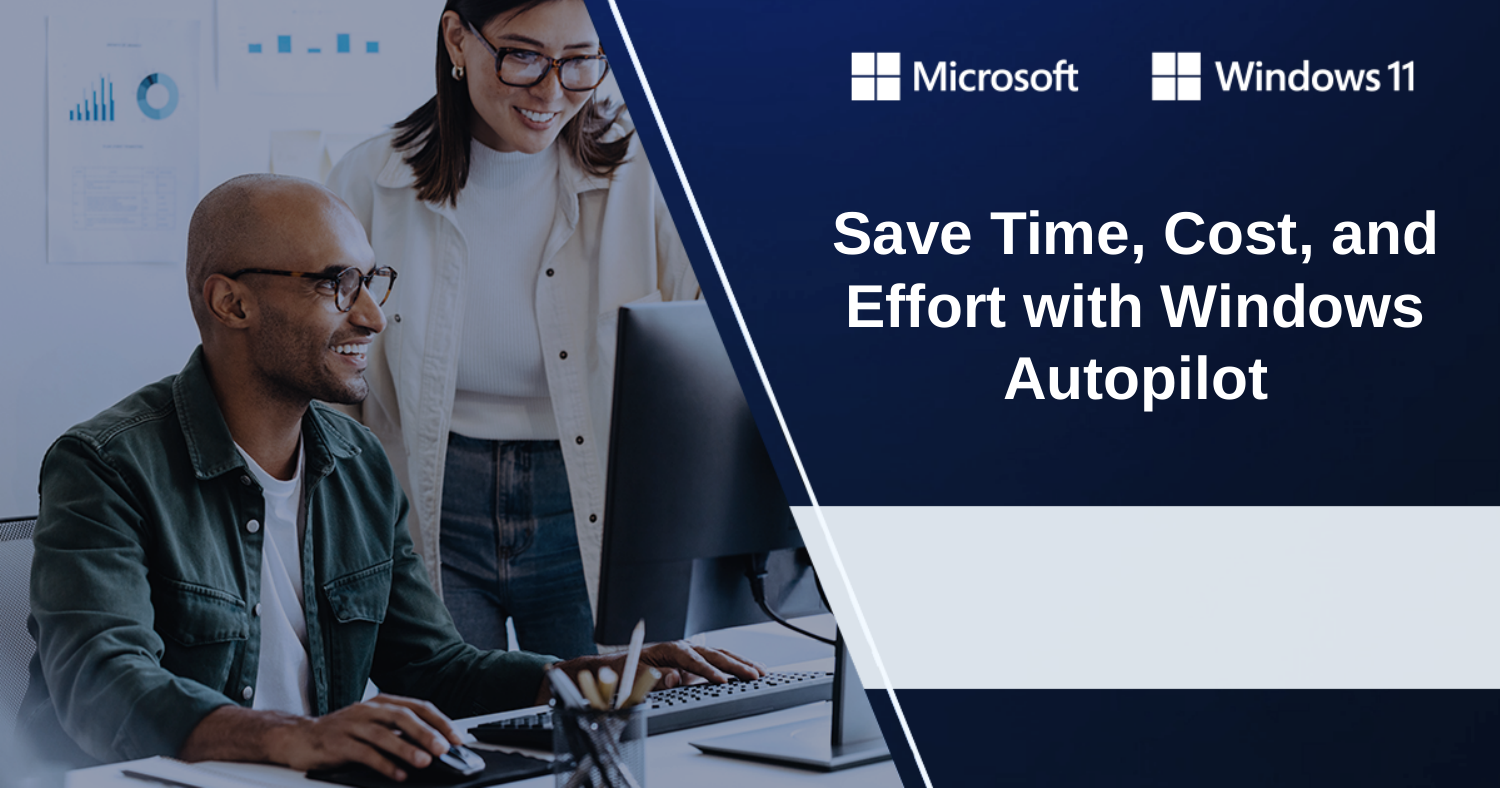

Save Time, Cost, and Effort with Windows Autopilot